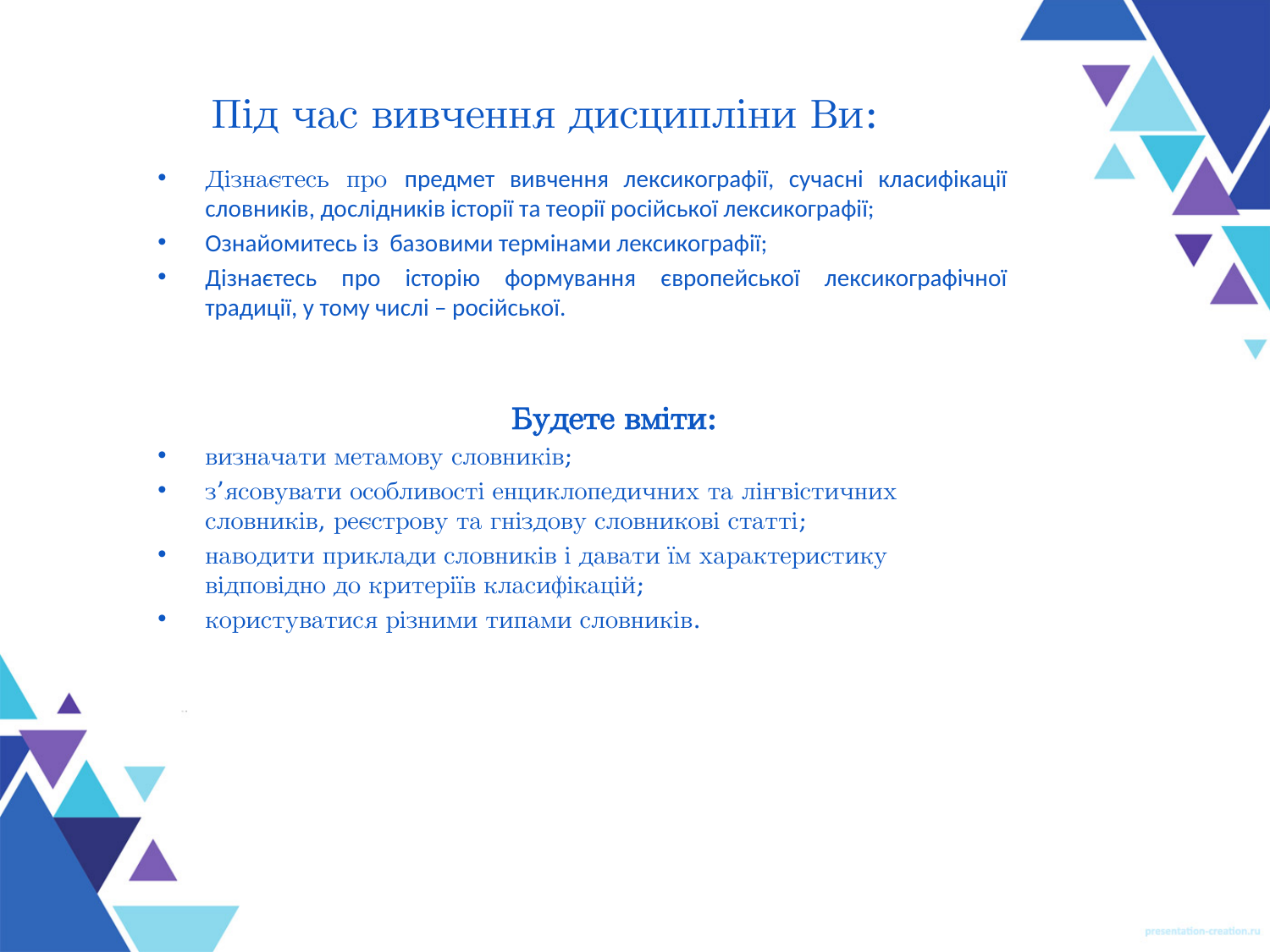

# Під час вивчення дисципліни Ви:
Дізнаєтесь про предмет вивчення лексикографії, сучасні класифікації словників, дослідників історії та теорії російської лексикографії;
Ознайомитесь із  базовими термінами лексикографії;
Дізнаєтесь про історію формування європейської лексикографічної традиції, у тому числі – російської.

Будете вміти:
визначати метамову словників;
з’ясовувати особливості енциклопедичних та лінгвістичних словників, реєстрову та гніздову словникові статті;
наводити приклади словників і давати їм характеристику відповідно до критеріїв класифікацій;
користуватися різними типами словників.